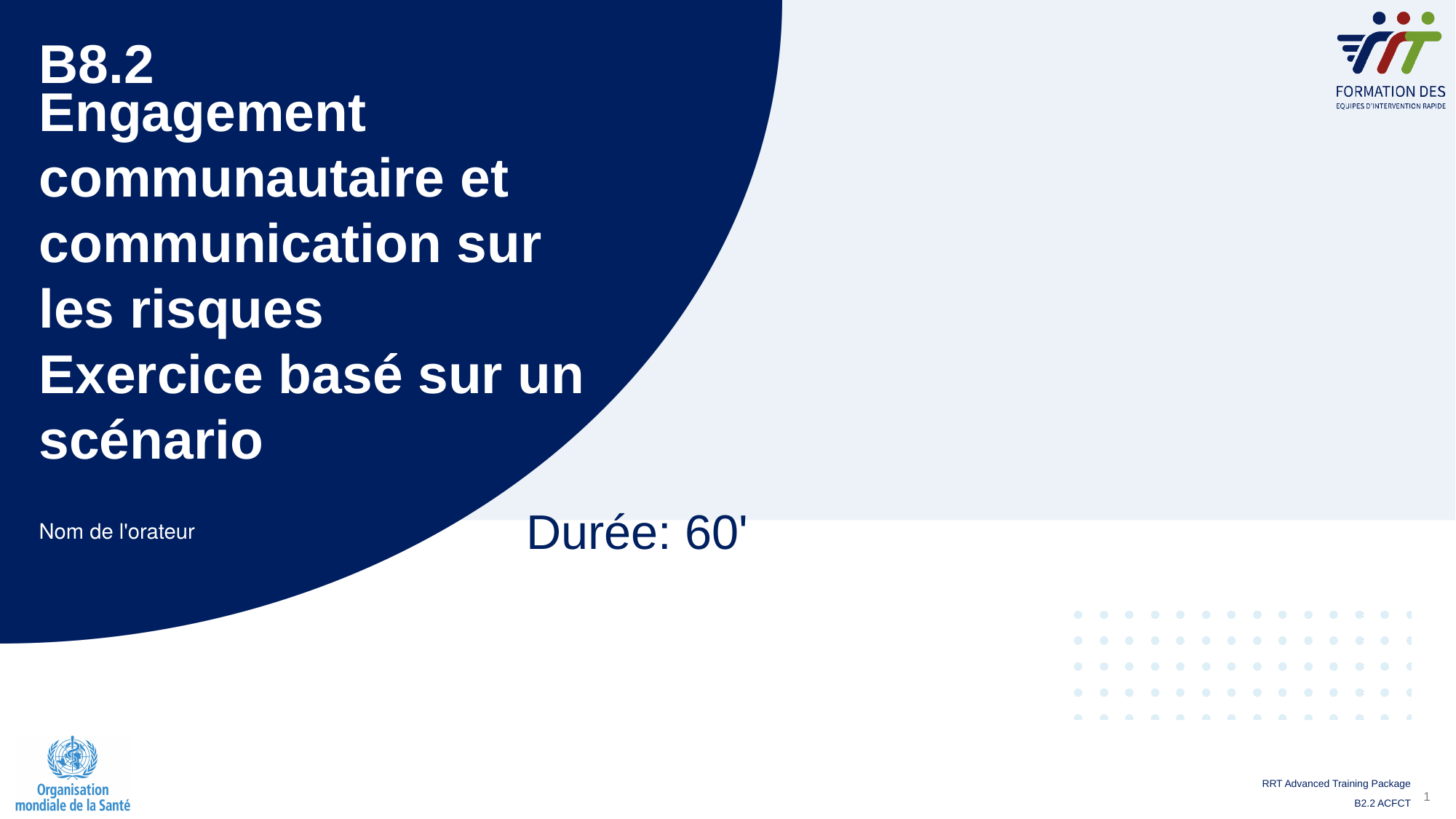

B8.2
Engagement communautaire et communication sur les risques
Exercice basé sur un scénario
Durée: 60'
Nom de l'orateur